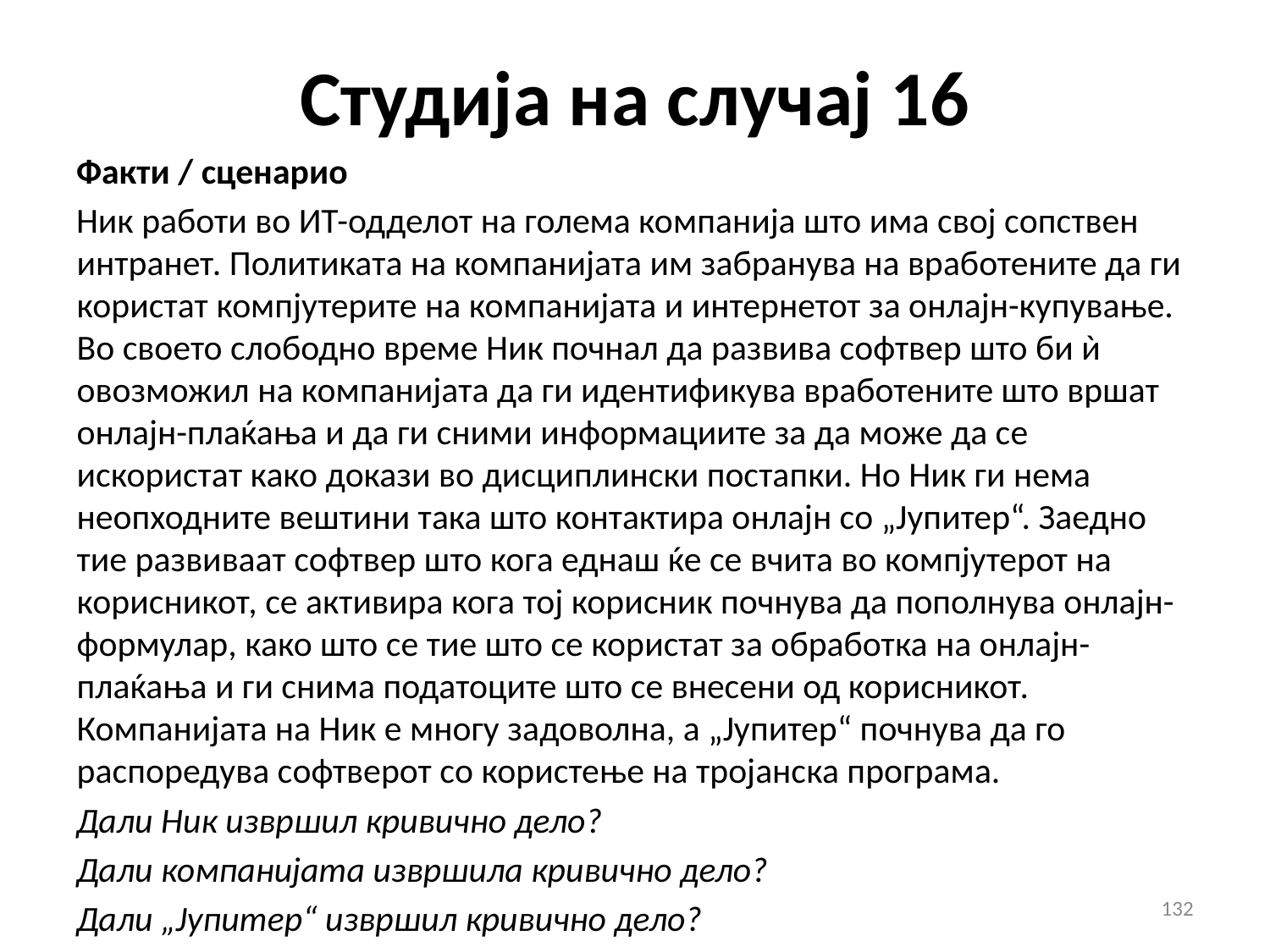

# Студија на случај 16
Факти / сценарио
Ник работи во ИТ-одделот на голема компанија што има свој сопствен интранет. Политиката на компанијата им забранува на вработените да ги користат компјутерите на компанијата и интернетот за онлајн-купување. Во своето слободно време Ник почнал да развива софтвер што би ѝ овозможил на компанијата да ги идентификува вработените што вршат онлајн-плаќања и да ги сними информациите за да може да се искористат како докази во дисциплински постапки. Но Ник ги нема неопходните вештини така што контактира онлајн со „Јупитер“. Заедно тие развиваат софтвер што кога еднаш ќе се вчита во компјутерот на корисникот, се активира кога тој корисник почнува да пополнува онлајн-формулар, како што се тие што се користат за обработка на онлајн-плаќања и ги снима податоците што се внесени од корисникот. Компанијата на Ник е многу задоволна, а „Јупитер“ почнува да го распоредува софтверот со користење на тројанска програма.
Дали Ник извршил кривично дело?
Дали компанијата извршила кривично дело?
Дали „Јупитер“ извршил кривично дело?
132